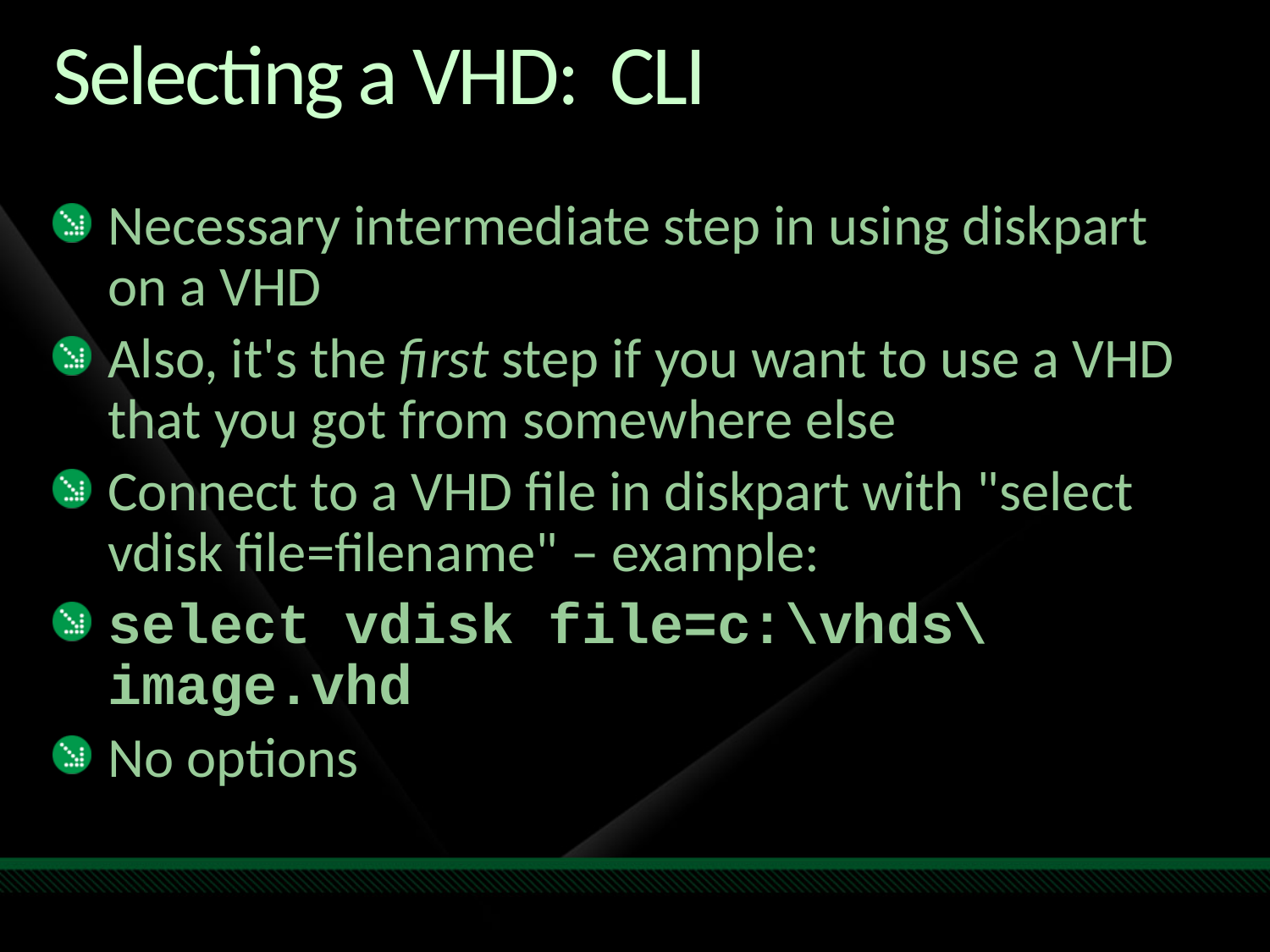

# Selecting a VHD:  CLI
Necessary intermediate step in using diskpart on a VHD
Also, it's the first step if you want to use a VHD that you got from somewhere else
Connect to a VHD file in diskpart with "select vdisk file=filename" – example:
select vdisk file=c:\vhds\image.vhd
No options